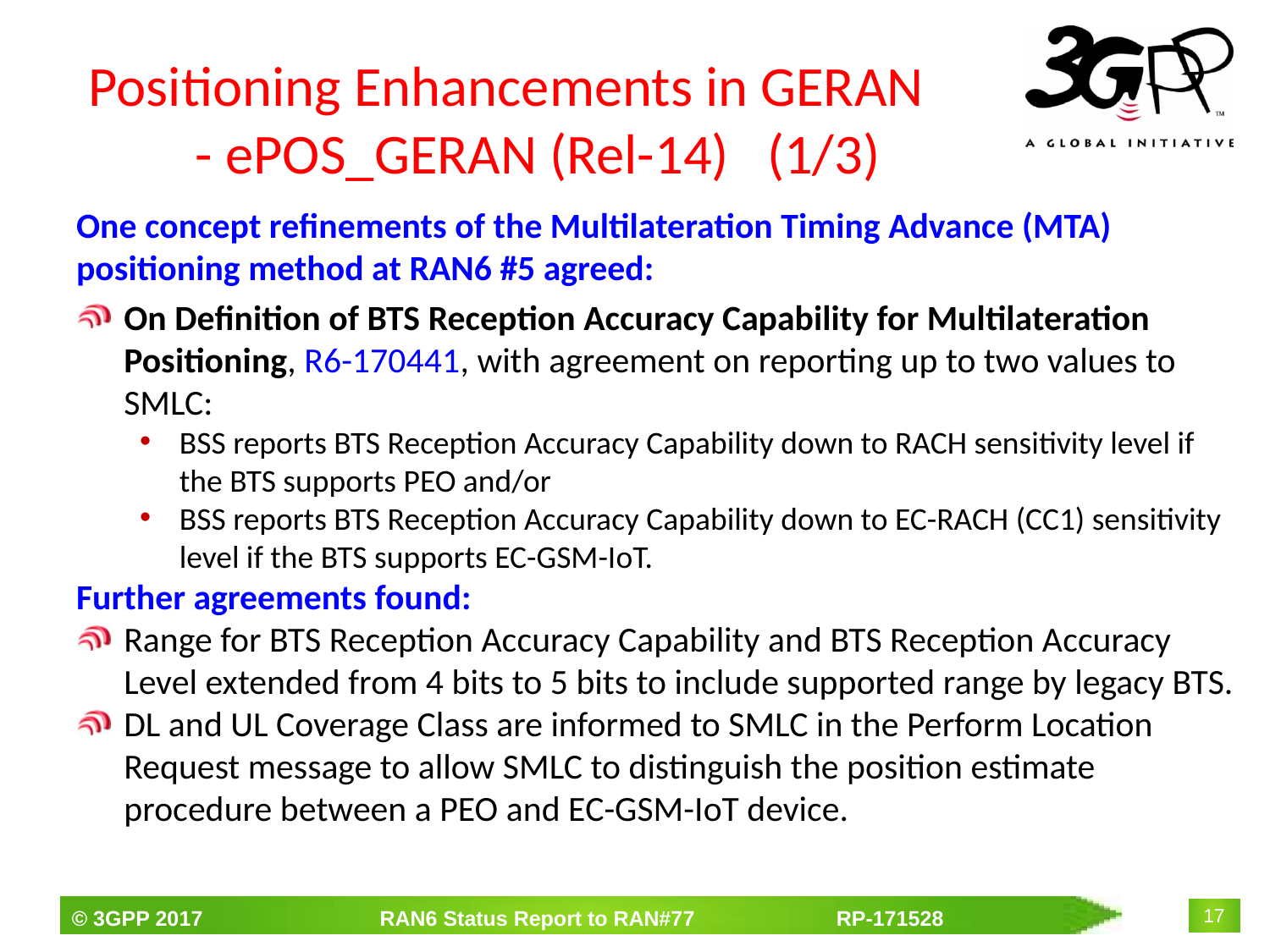

# Positioning Enhancements in GERAN      - ePOS_GERAN (Rel-14)   (1/3)
One concept refinements of the Multilateration Timing Advance (MTA) positioning method at RAN6 #5 agreed:
On Definition of BTS Reception Accuracy Capability for Multilateration Positioning, R6-170441, with agreement on reporting up to two values to SMLC:
BSS reports BTS Reception Accuracy Capability down to RACH sensitivity level if the BTS supports PEO and/or
BSS reports BTS Reception Accuracy Capability down to EC-RACH (CC1) sensitivity level if the BTS supports EC-GSM-IoT.
Further agreements found:
Range for BTS Reception Accuracy Capability and BTS Reception Accuracy Level extended from 4 bits to 5 bits to include supported range by legacy BTS.
DL and UL Coverage Class are informed to SMLC in the Perform Location Request message to allow SMLC to distinguish the position estimate procedure between a PEO and EC-GSM-IoT device.